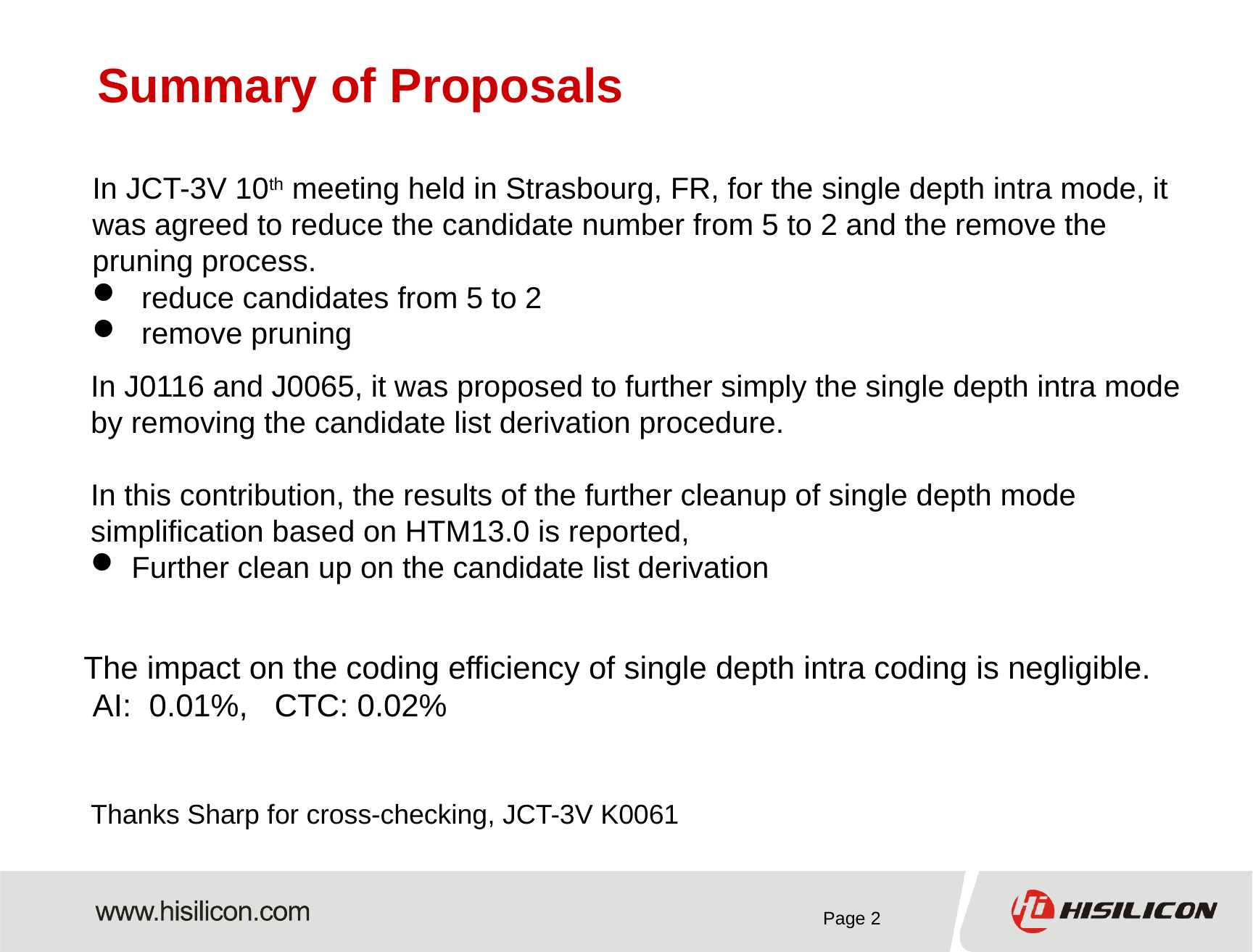

# Summary of Proposals
In JCT-3V 10th meeting held in Strasbourg, FR, for the single depth intra mode, it was agreed to reduce the candidate number from 5 to 2 and the remove the pruning process.
 reduce candidates from 5 to 2
 remove pruning
In J0116 and J0065, it was proposed to further simply the single depth intra mode by removing the candidate list derivation procedure.

In this contribution, the results of the further cleanup of single depth mode simplification based on HTM13.0 is reported,
Further clean up on the candidate list derivation

   The impact on the coding efficiency of single depth intra coding is negligible.
    AI:  0.01%,   CTC: 0.02%
Thanks Sharp for cross-checking, JCT-3V K0061

Page 2